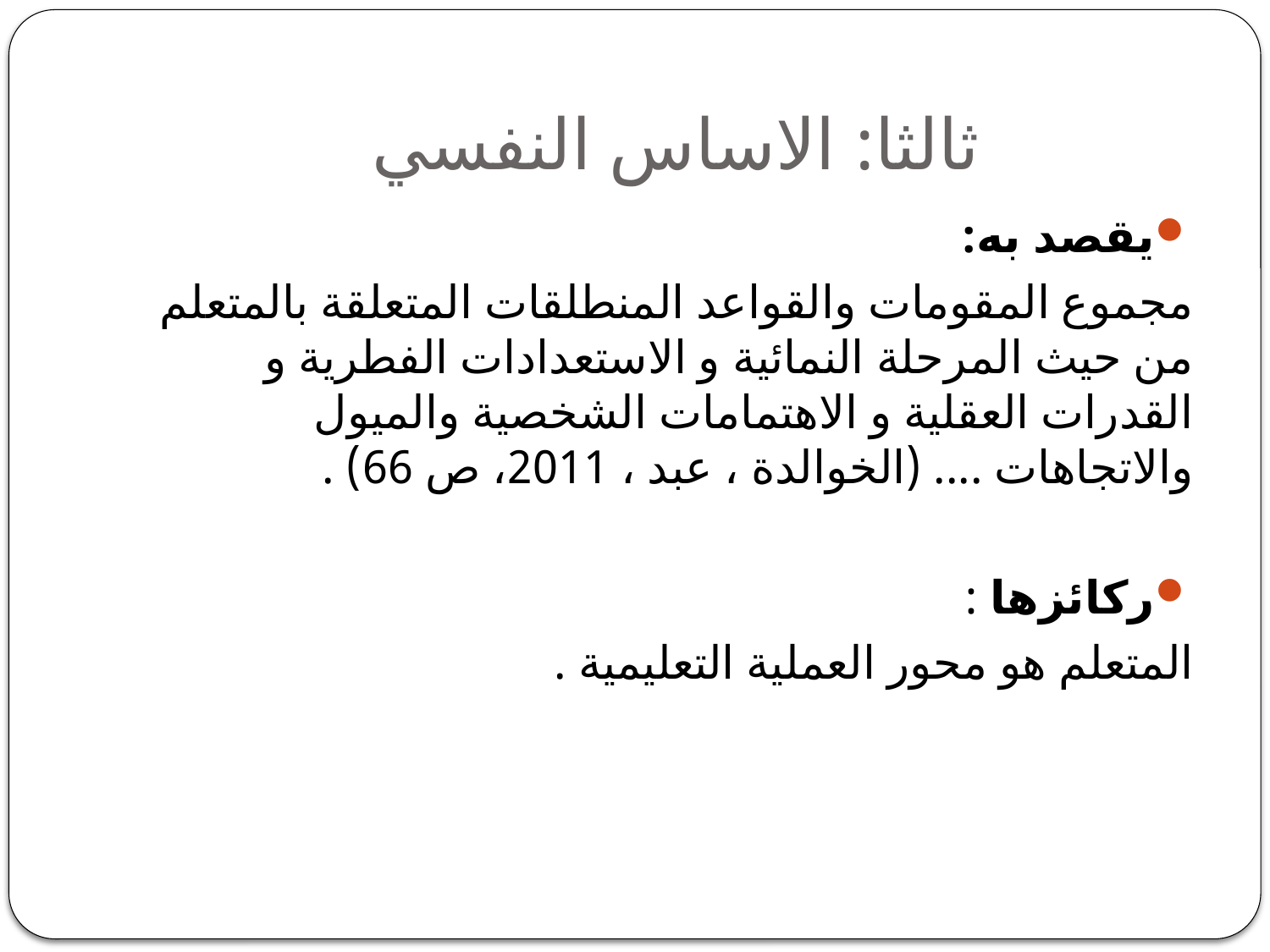

# ثالثا: الاساس النفسي
يقصد به:
مجموع المقومات والقواعد المنطلقات المتعلقة بالمتعلم من حيث المرحلة النمائية و الاستعدادات الفطرية و القدرات العقلية و الاهتمامات الشخصية والميول والاتجاهات .... (الخوالدة ، عبد ، 2011، ص 66) .

ركائزها :
المتعلم هو محور العملية التعليمية .